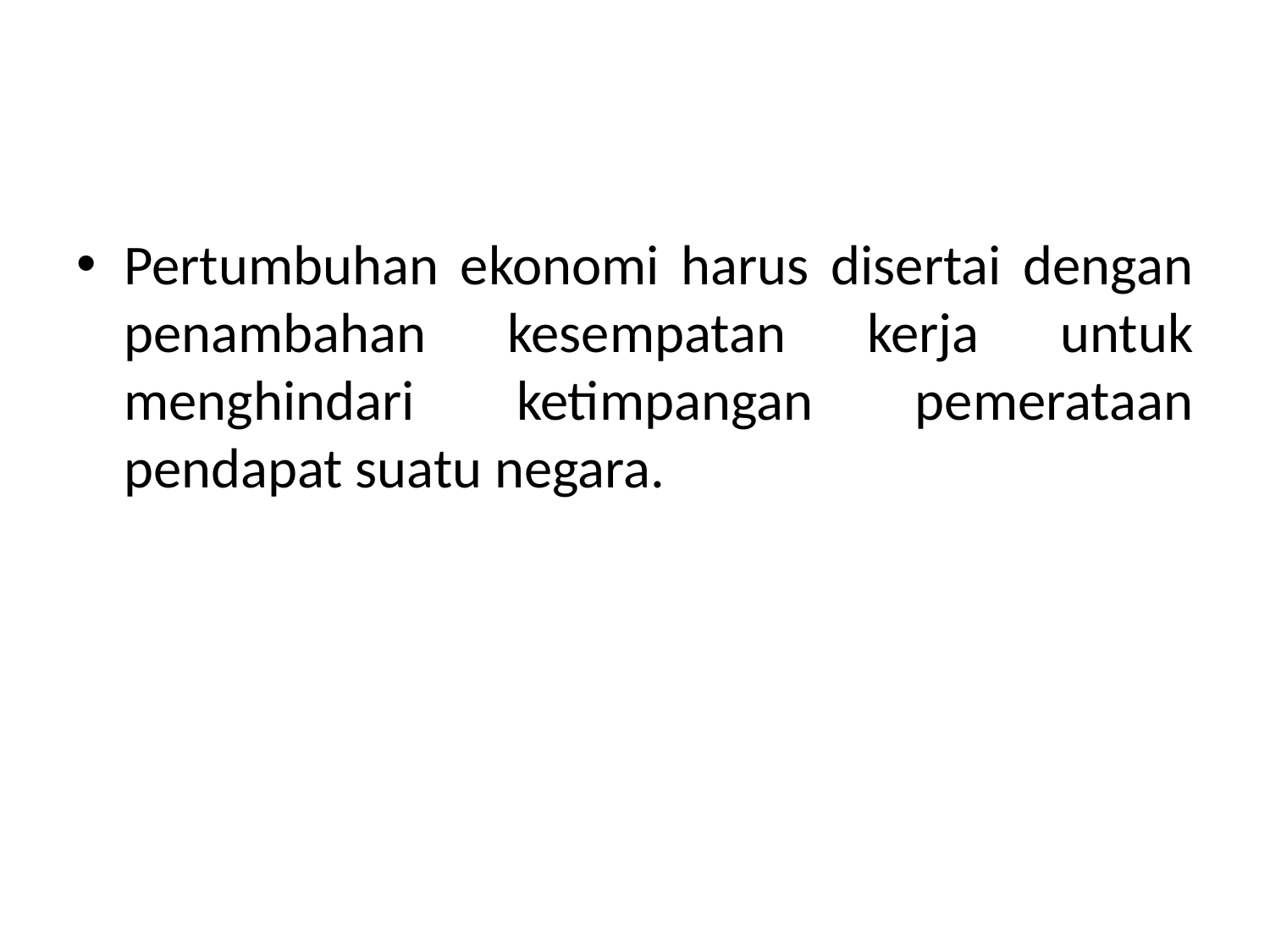

Pertumbuhan ekonomi harus disertai dengan penambahan kesempatan kerja untuk menghindari ketimpangan pemerataan pendapat suatu negara.